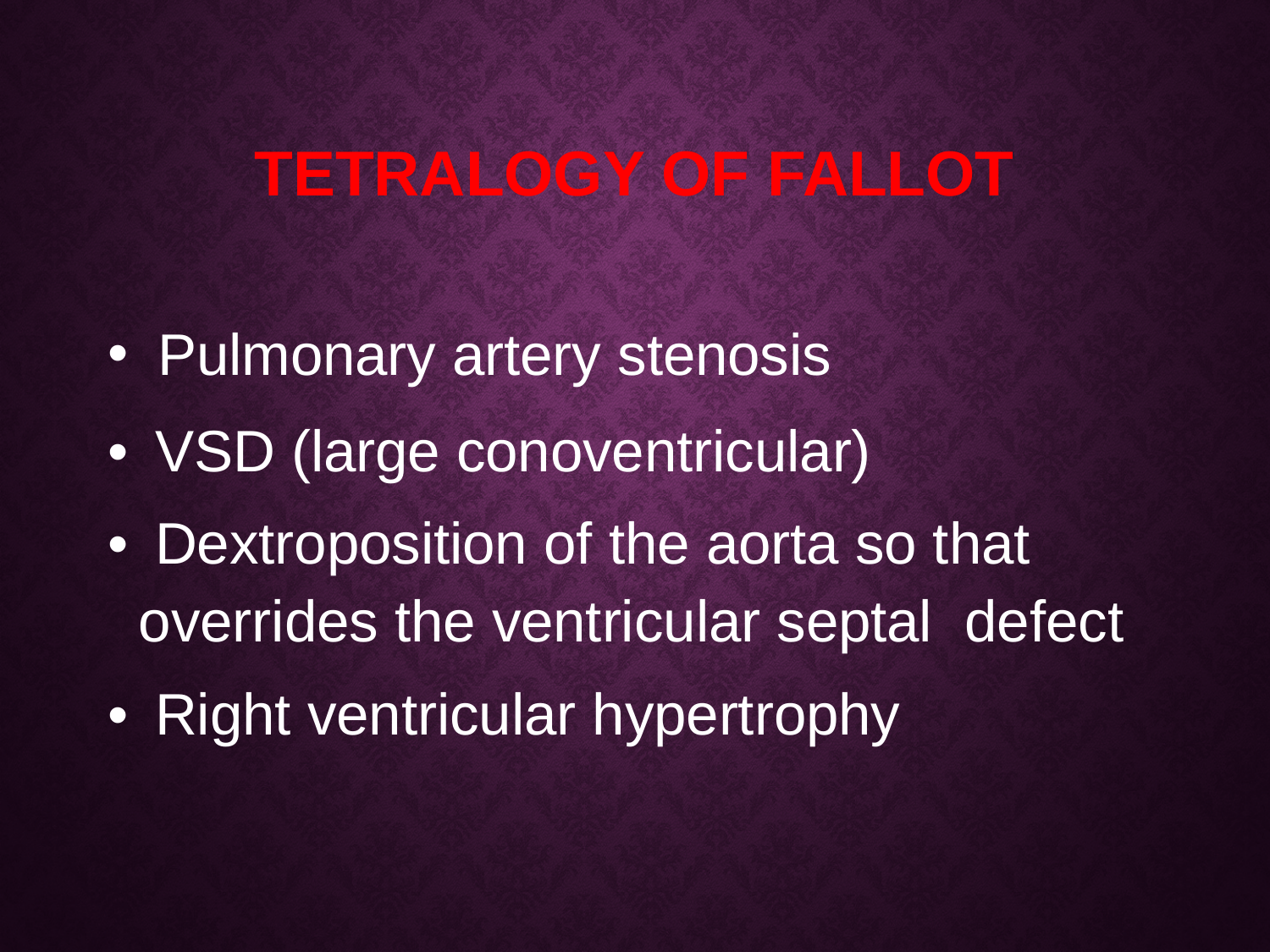

# Тetralogy of Fallot
 Pulmonary artery stenosis
 VSD (large conoventricular)
 Dextroposition of the aorta so that   overrides the ventricular septal  defect
 Right ventricular hypertrophy